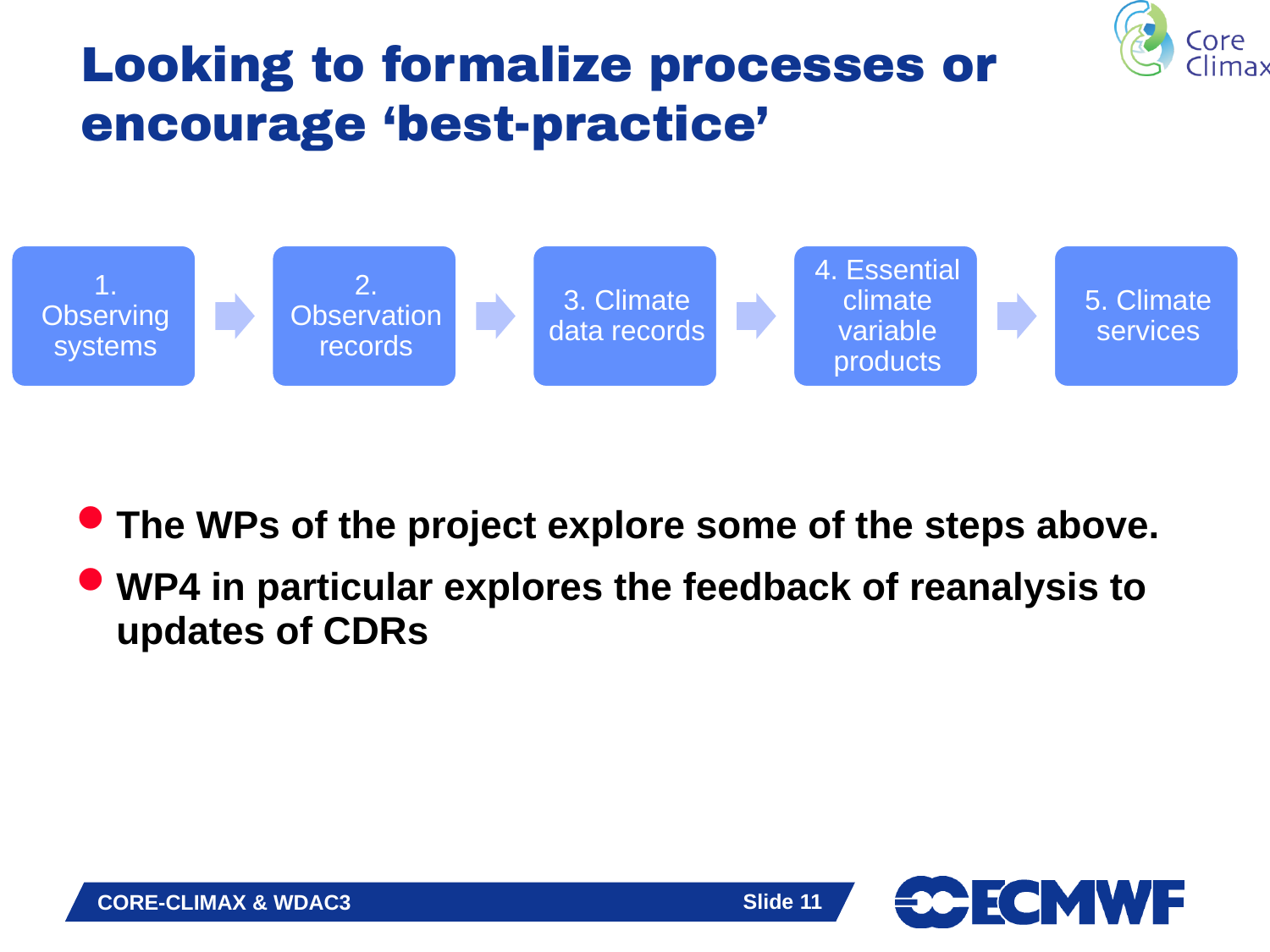

# Looking to formalize processes or encourage ‘best-practice’
1. Observing systems

2. Observation records

3. Climate data records

4. Essential climate variable products

5. Climate services
The WPs of the project explore some of the steps above.
WP4 in particular explores the feedback of reanalysis to updates of CDRs
Slide 11
CORE-CLIMAX & WDAC3